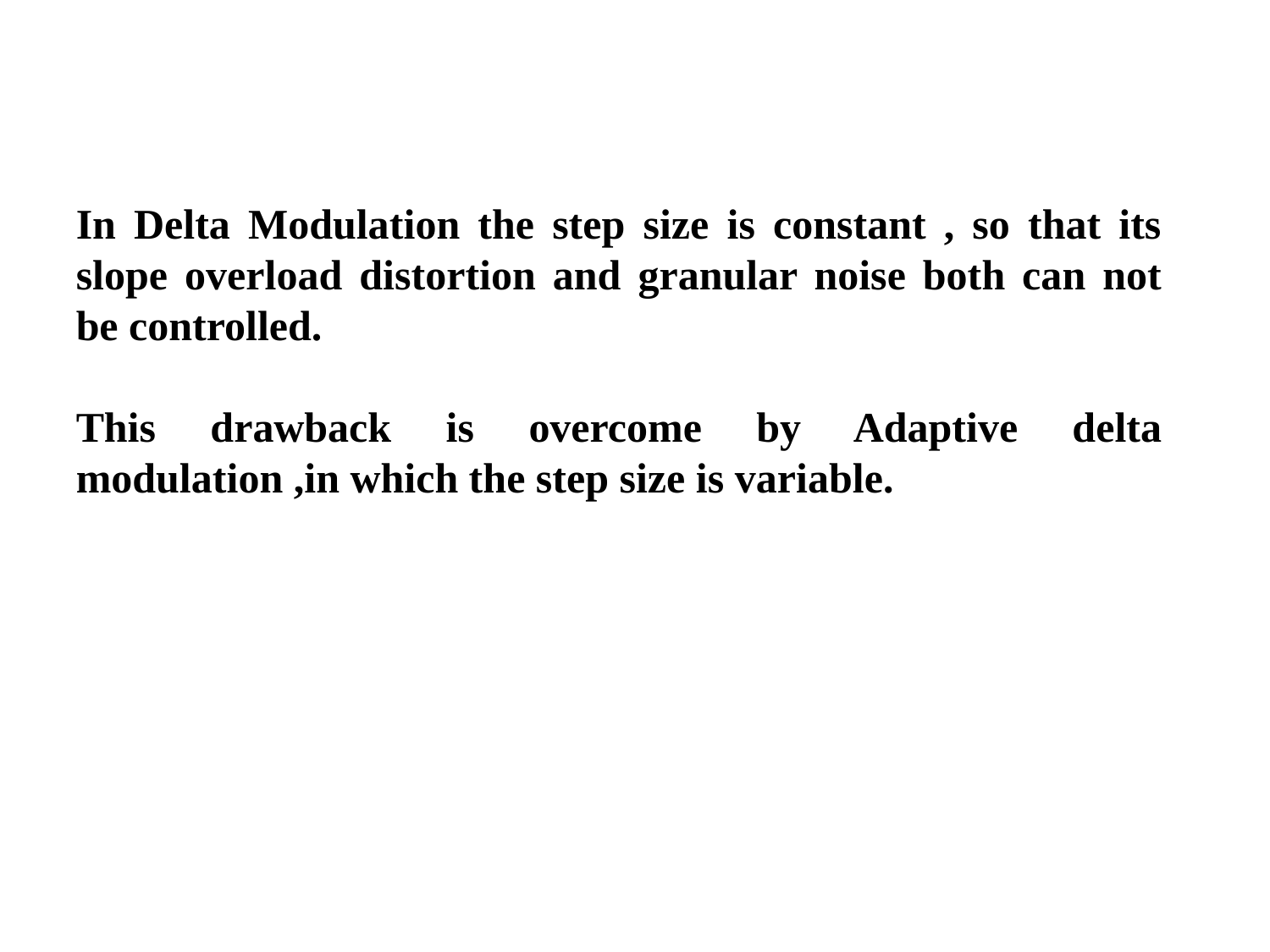

In Delta Modulation the step size is constant , so that its slope overload distortion and granular noise both can not be controlled.

This drawback is overcome by Adaptive delta modulation ,in which the step size is variable.